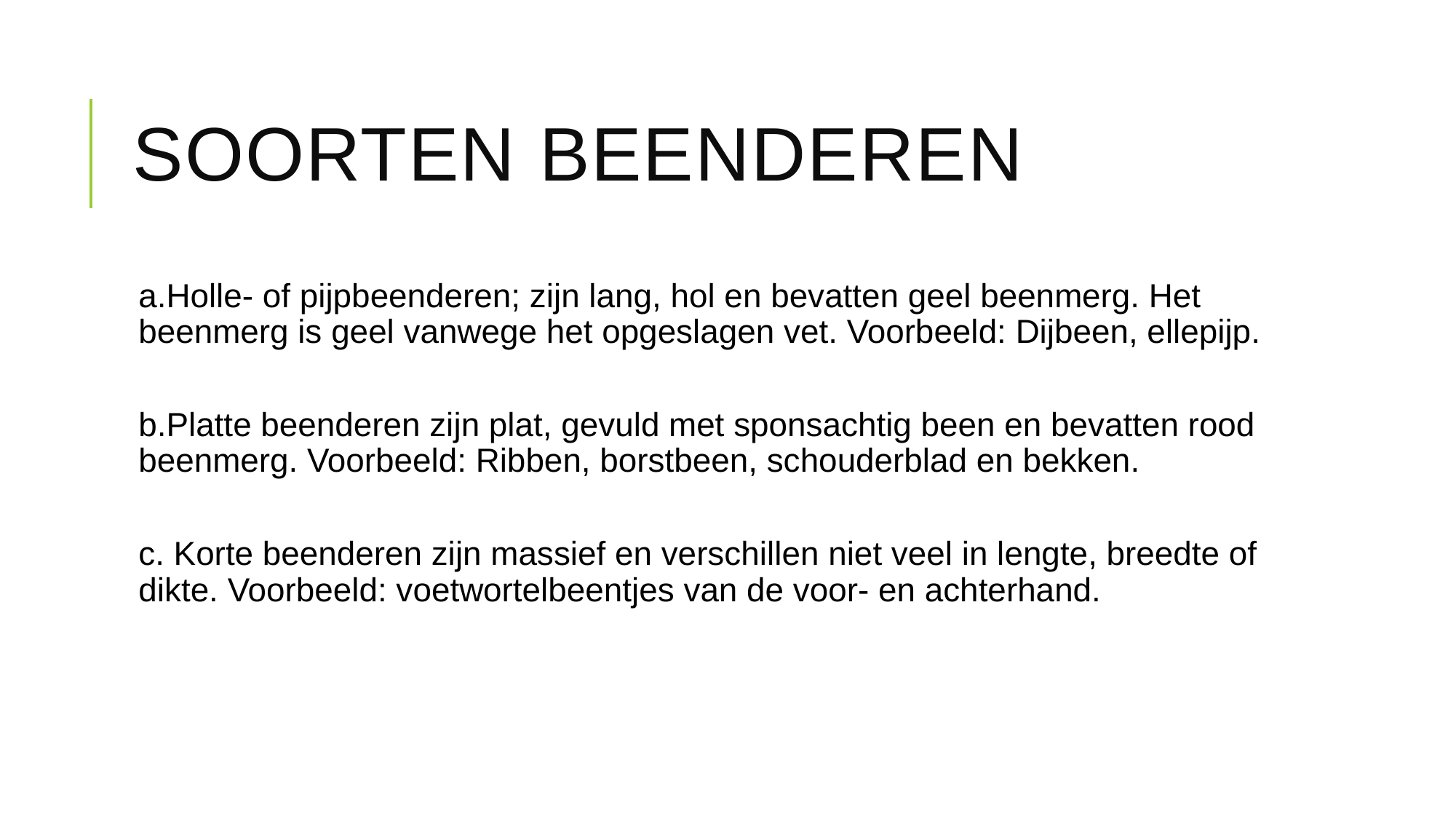

# Soorten beenderen
a.Holle- of pijpbeenderen; zijn lang, hol en bevatten geel beenmerg. Het beenmerg is geel vanwege het opgeslagen vet. Voorbeeld: Dijbeen, ellepijp.
b.Platte beenderen zijn plat, gevuld met sponsachtig been en bevatten rood beenmerg. Voorbeeld: Ribben, borstbeen, schouderblad en bekken.
c. Korte beenderen zijn massief en verschillen niet veel in lengte, breedte of dikte. Voorbeeld: voetwortelbeentjes van de voor- en achterhand.